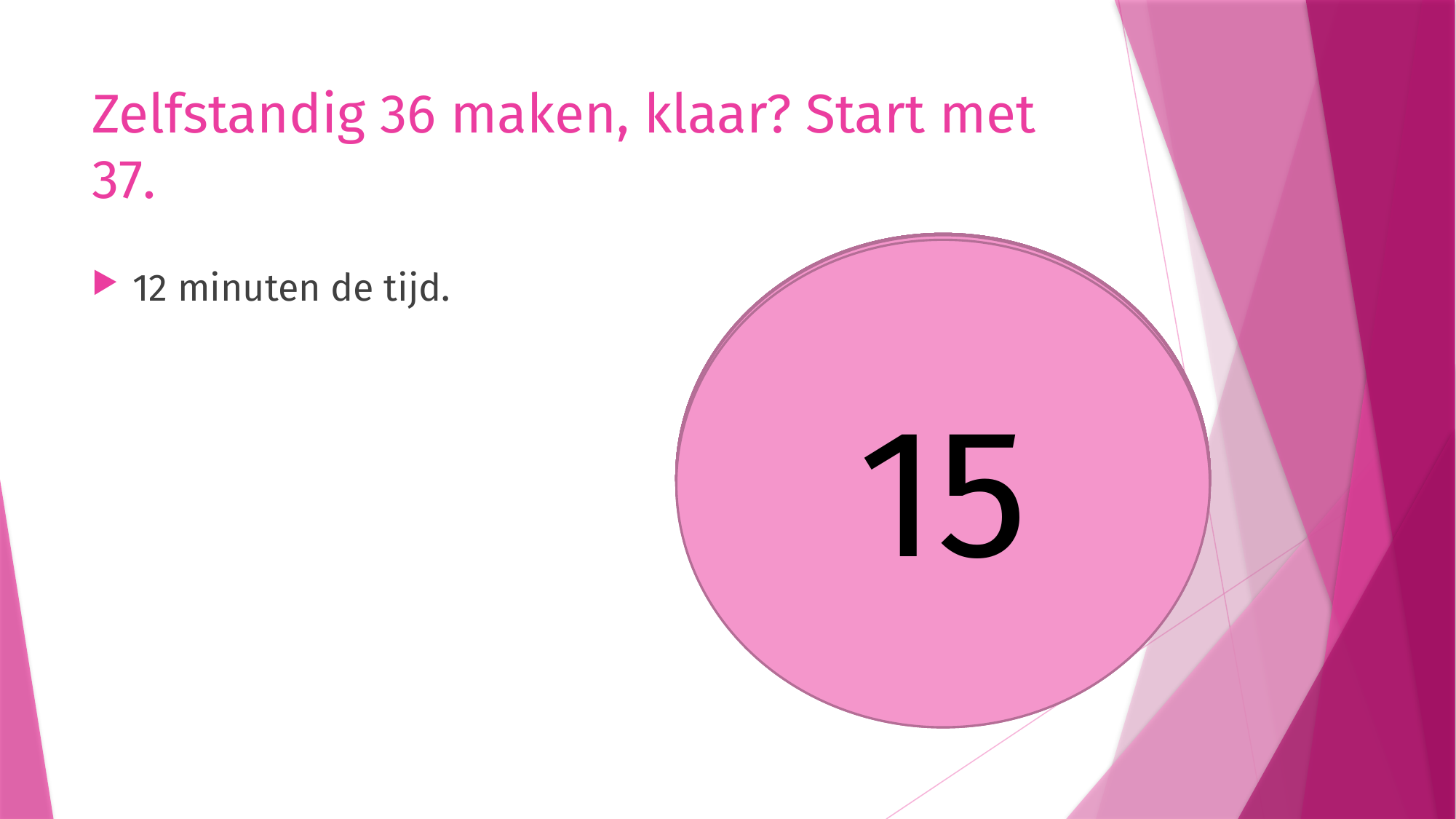

# Zelfstandig 36 maken, klaar? Start met 37.
10
9
8
5
6
7
4
3
1
2
14
13
11
15
12
12 minuten de tijd.